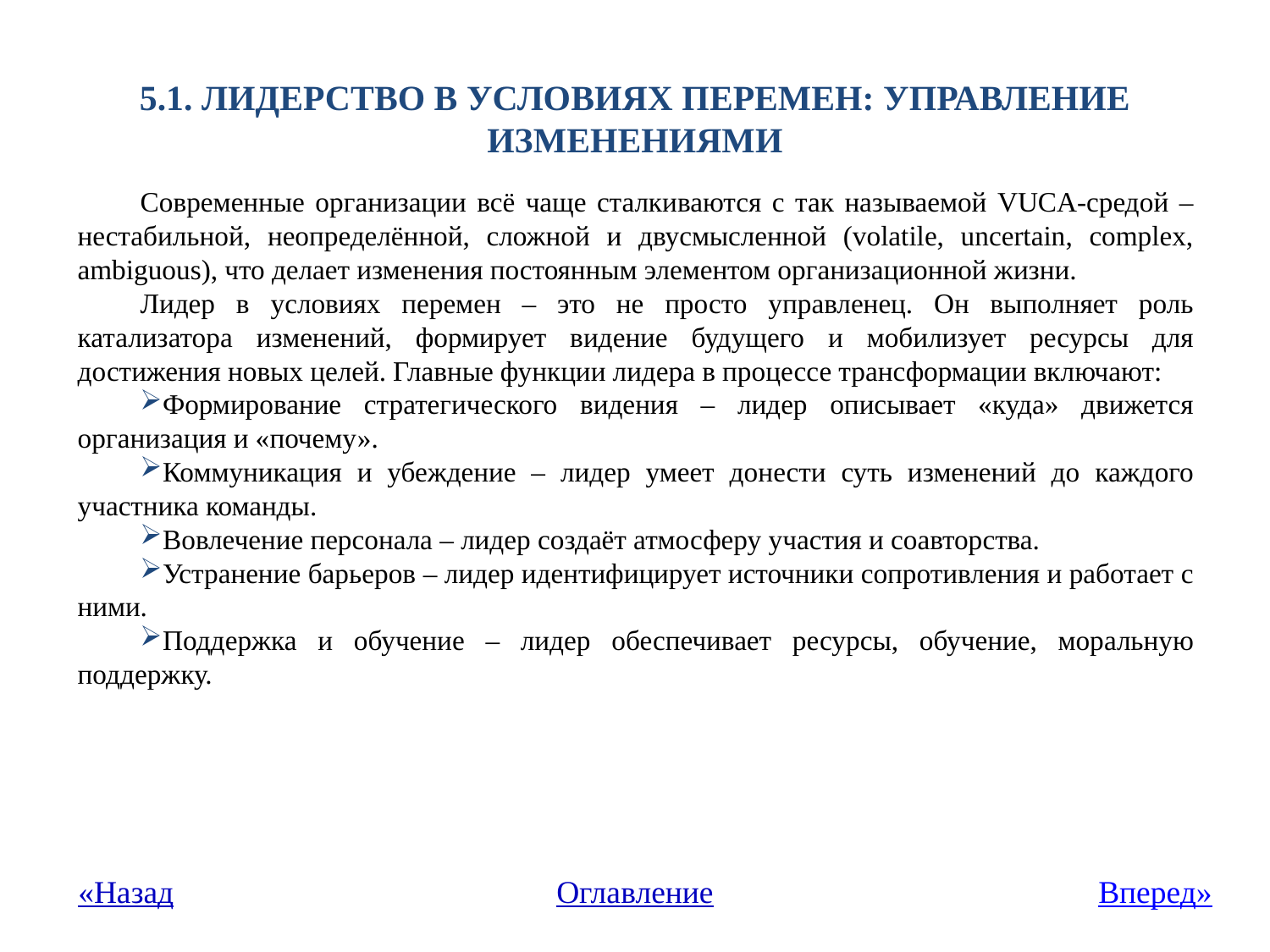

# 5.1. Лидерство в условиях перемен: управление изменениями
Современные организации всё чаще сталкиваются с так называемой VUCA-средой – нестабильной, неопределённой, сложной и двусмысленной (volatile, uncertain, complex, ambiguous), что делает изменения постоянным элементом организационной жизни.
Лидер в условиях перемен – это не просто управленец. Он выполняет роль катализатора изменений, формирует видение будущего и мобилизует ресурсы для достижения новых целей. Главные функции лидера в процессе трансформации включают:
Формирование стратегического видения – лидер описывает «куда» движется организация и «почему».
Коммуникация и убеждение – лидер умеет донести суть изменений до каждого участника команды.
Вовлечение персонала – лидер создаёт атмосферу участия и соавторства.
Устранение барьеров – лидер идентифицирует источники сопротивления и работает с ними.
Поддержка и обучение – лидер обеспечивает ресурсы, обучение, моральную поддержку.

«Назад
Оглавление
Вперед»